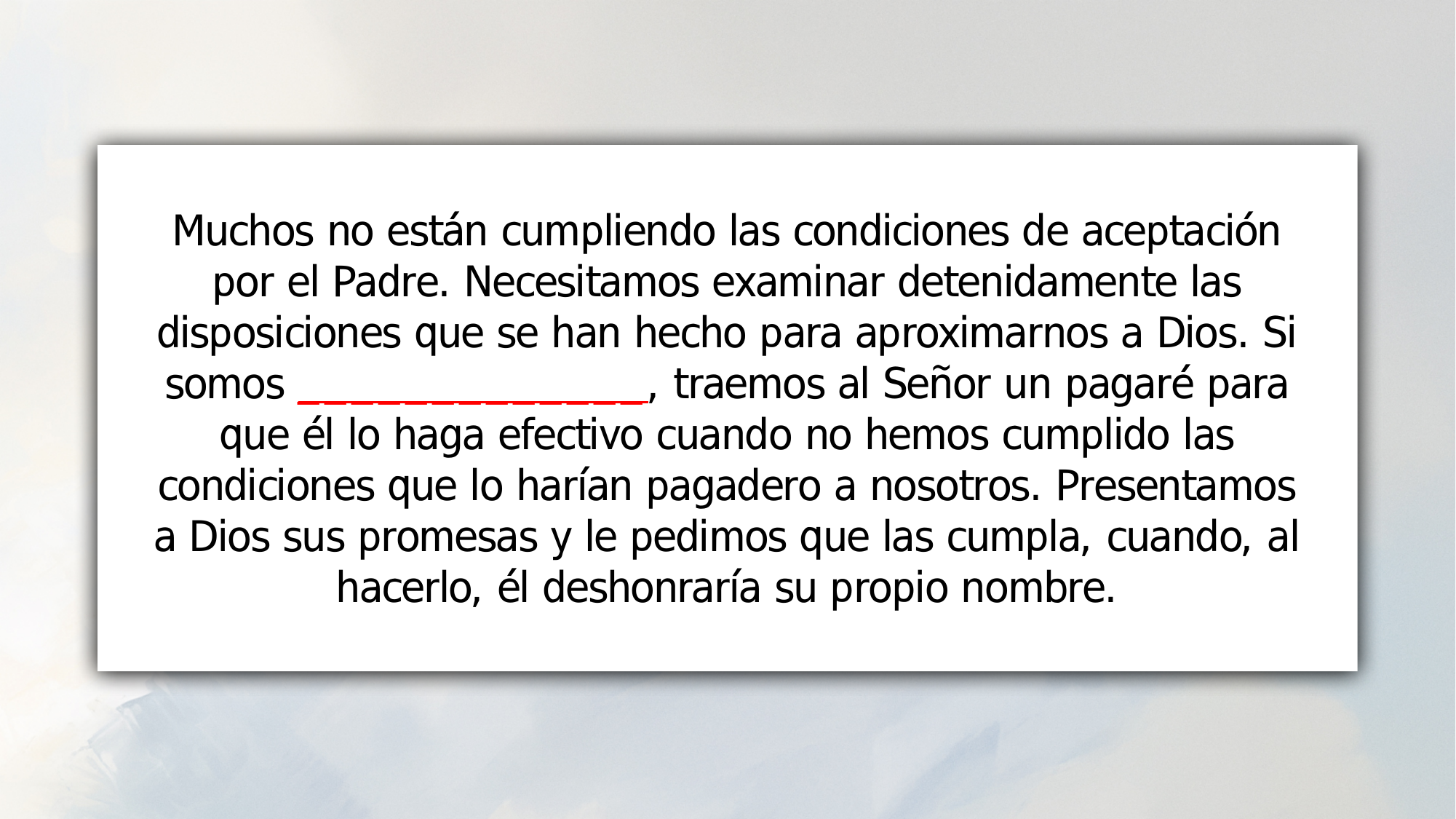

Muchos no están cumpliendo las condiciones de aceptación por el Padre. Necesitamos examinar detenidamente las disposiciones que se han hecho para aproximarnos a Dios. Si somos _____________, traemos al Señor un pagaré para que él lo haga efectivo cuando no hemos cumplido las condiciones que lo harían pagadero a nosotros. Presentamos a Dios sus promesas y le pedimos que las cumpla, cuando, al hacerlo, él deshonraría su propio nombre.